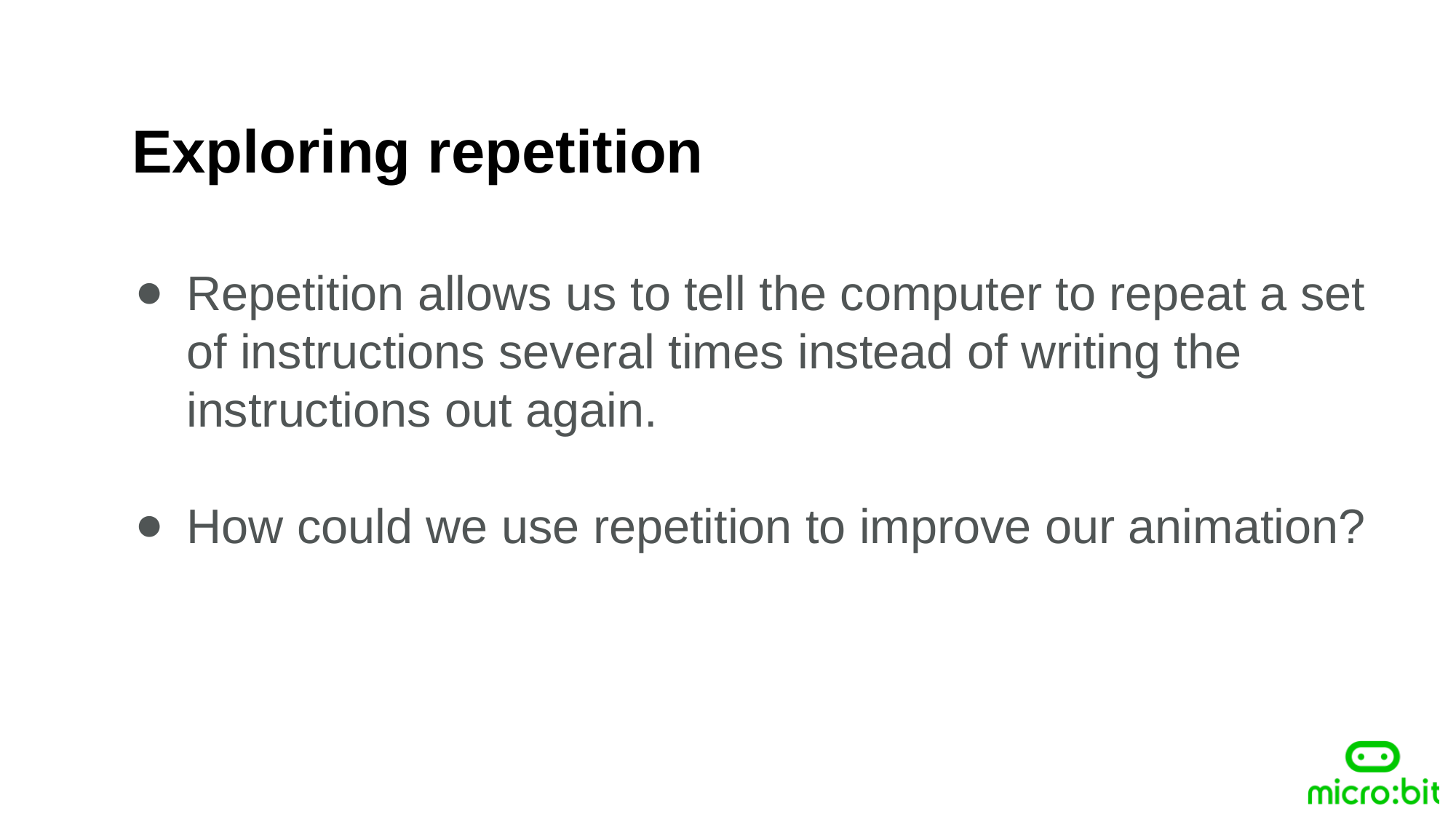

Exploring repetition

Repetition allows us to tell the computer to repeat a set of instructions several times instead of writing the instructions out again.

How could we use repetition to improve our animation?